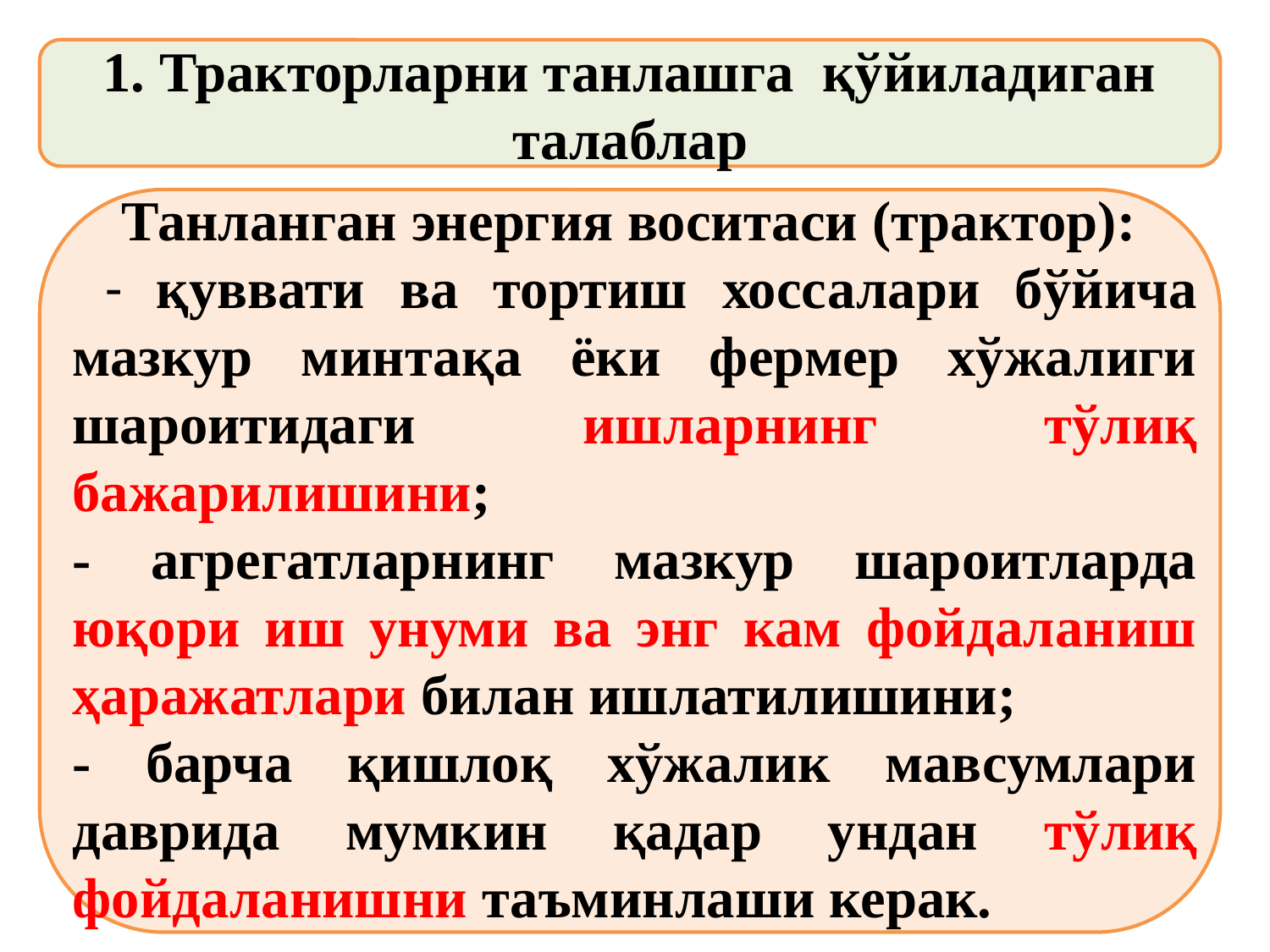

1. Тракторларни танлашга  қўйиладиган талаблар

    Танланган энергия воситаси (трактор):
 - қуввати ва тортиш хоссалари бўйича мазкур минтақа ёки фермер хўжалиги шароитидаги ишларнинг тўлиқ бажарилишини;
- агрегатларнинг мазкур шароитларда юқори иш унуми ва энг кам фойдаланиш ҳаражатлари билан ишлатилишини;
- барча қишлоқ хўжалик мавсумлари даврида мумкин қадар ундан тўлиқ фойдаланишни таъминлаши керак.